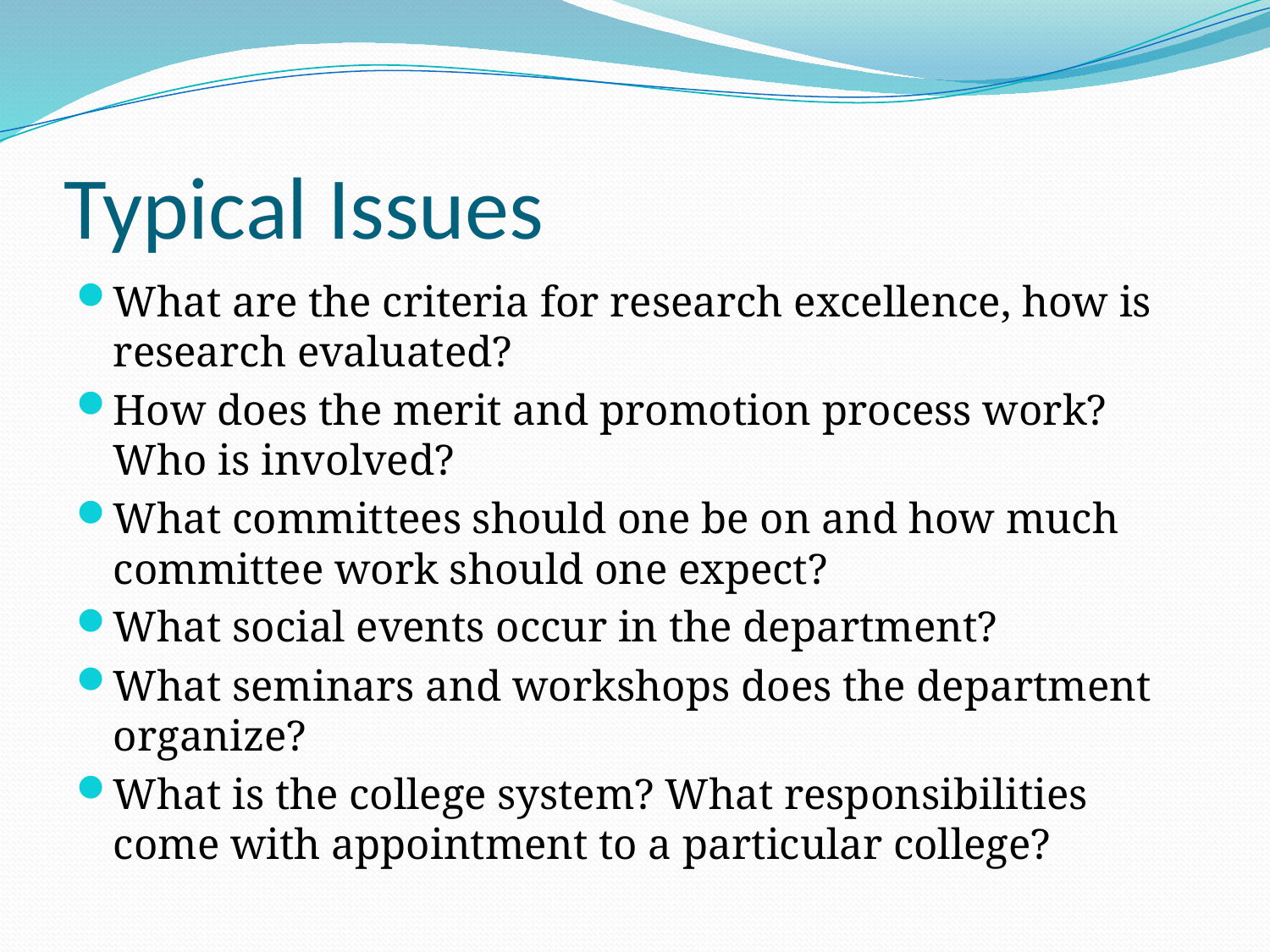

# Typical Issues
What are the criteria for research excellence, how is research evaluated?
How does the merit and promotion process work? Who is involved?
What committees should one be on and how much committee work should one expect?
What social events occur in the department?
What seminars and workshops does the department organize?
What is the college system? What responsibilities come with appointment to a particular college?